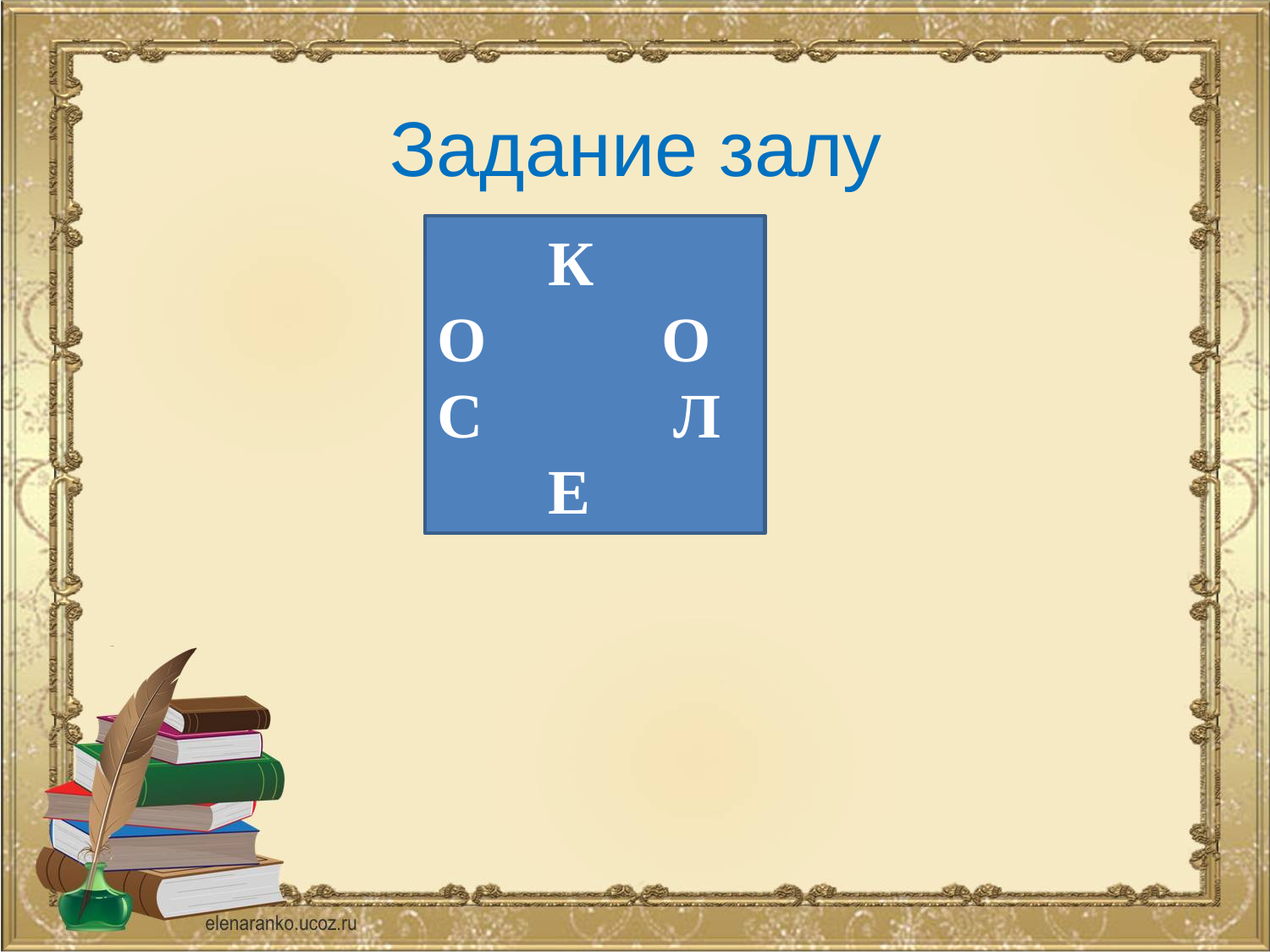

# Задание залу
       К
О           О
С            Л
       Е